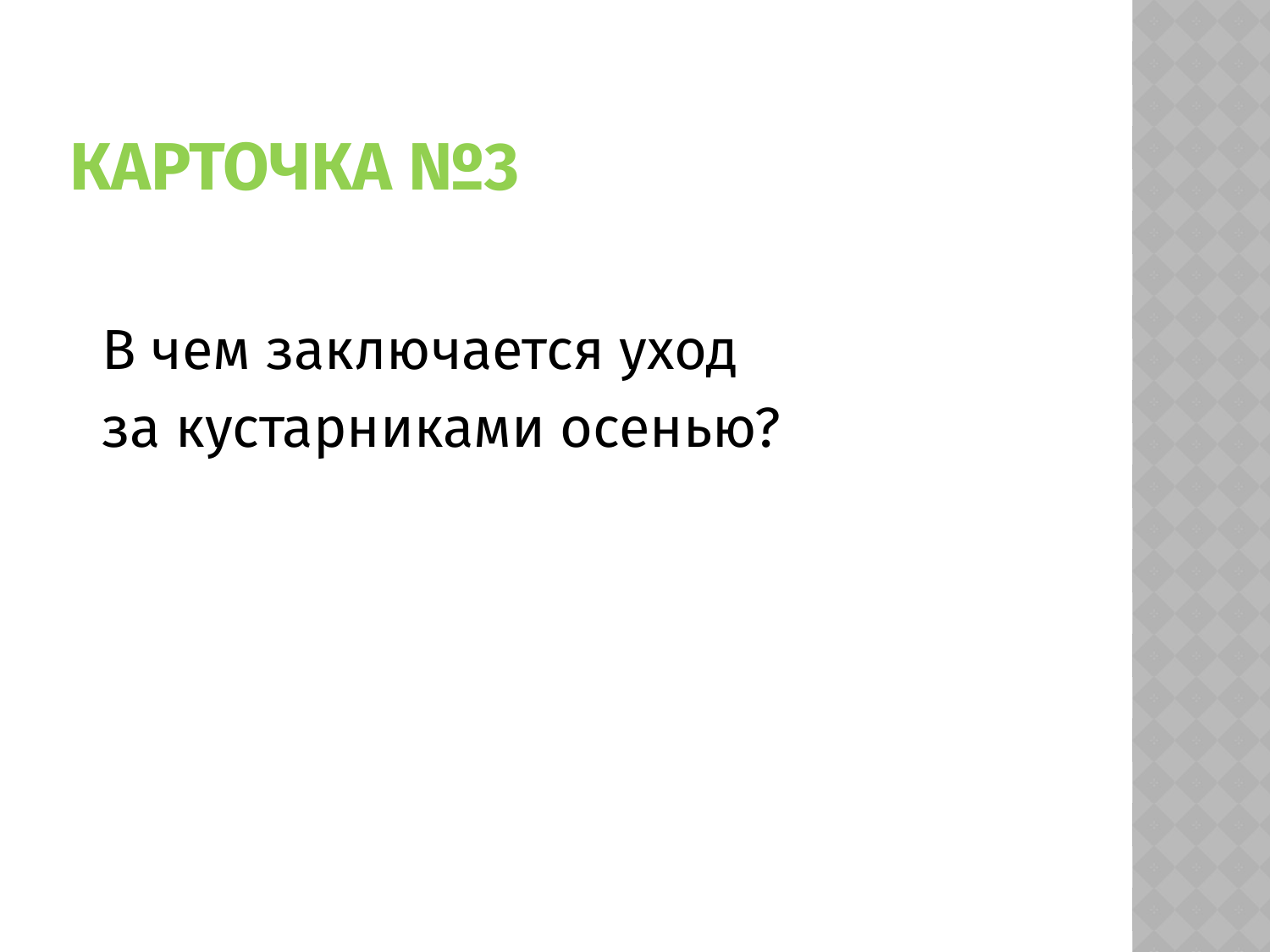

# Карточка №3

  В чем заключается уход
  за кустарниками осенью?